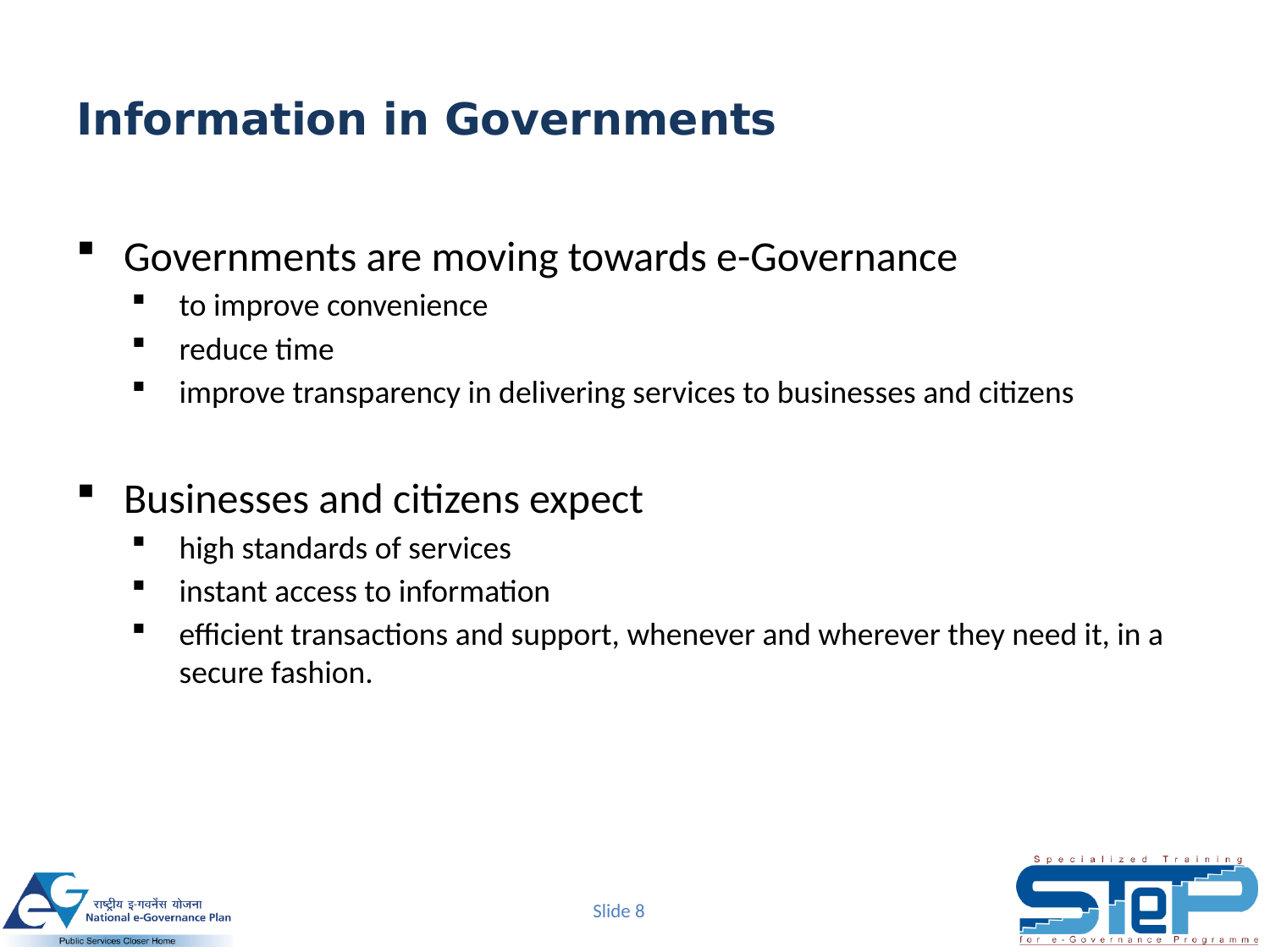

# Information in Governments
Governments are moving towards e-Governance
to improve convenience
reduce time
improve transparency in delivering services to businesses and citizens

Businesses and citizens expect
high standards of services
instant access to information
efficient transactions and support, whenever and wherever they need it, in a secure fashion.